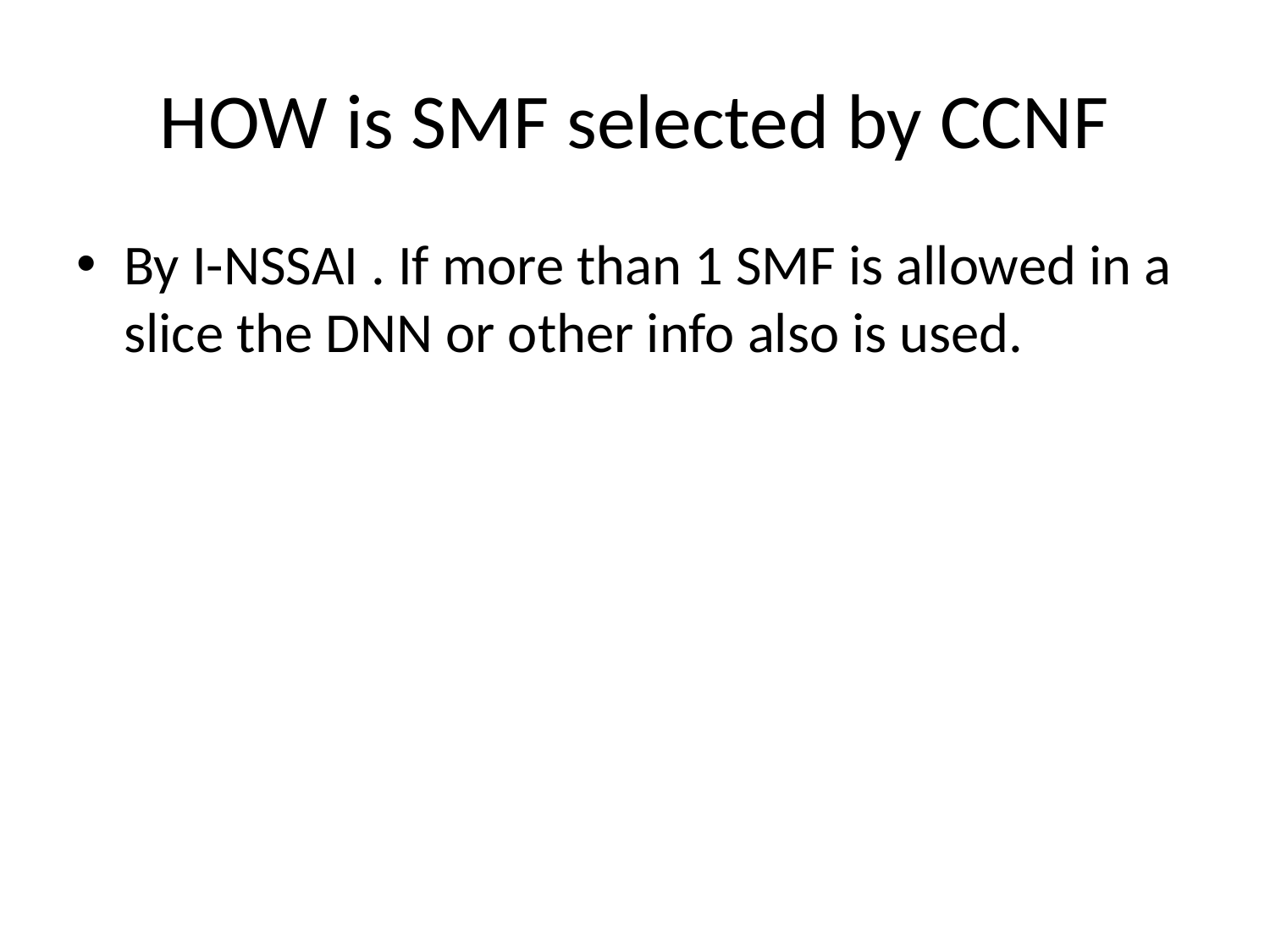

# HOW is SMF selected by CCNF
By I-NSSAI . If more than 1 SMF is allowed in a slice the DNN or other info also is used.